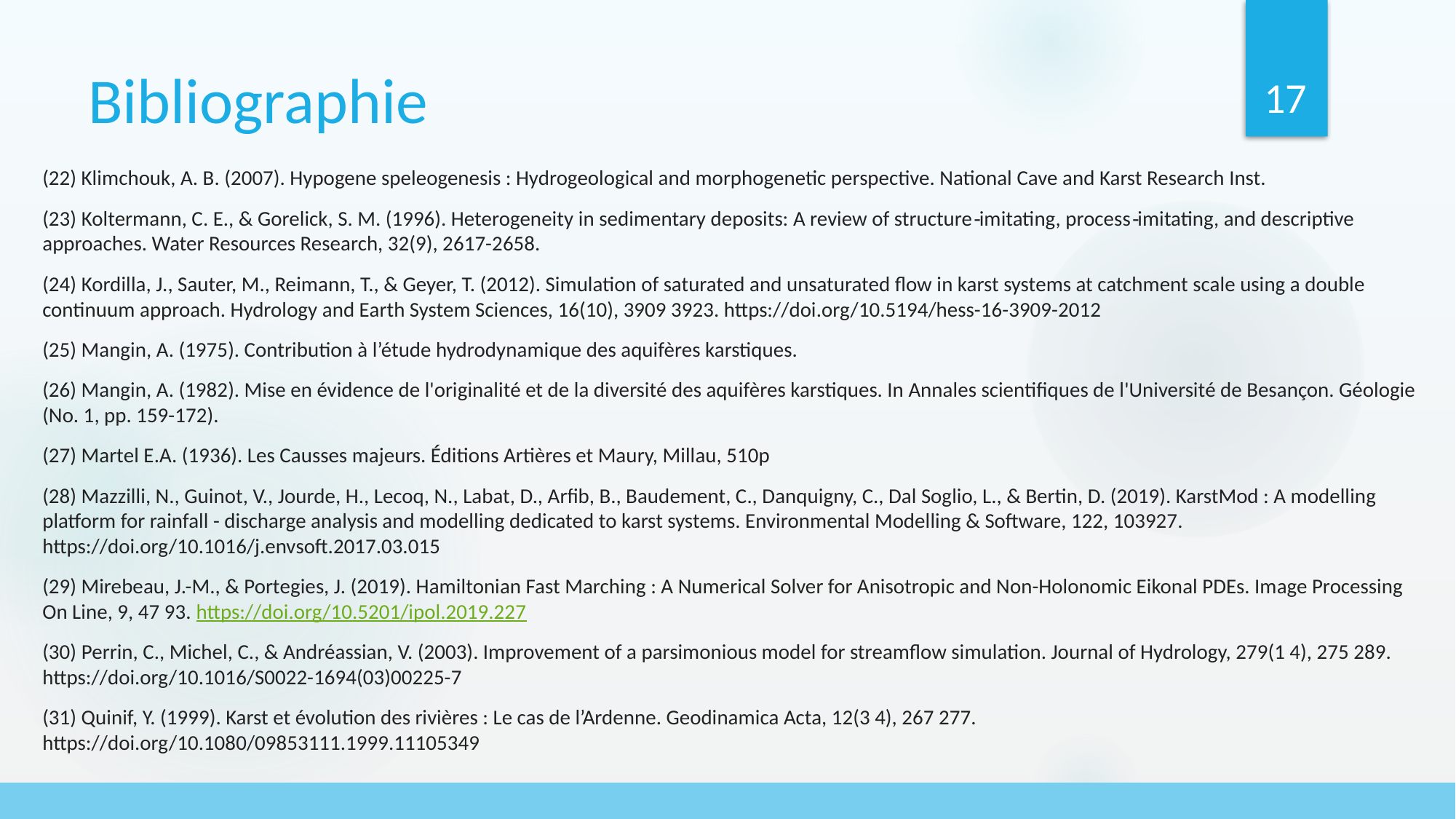

17
# Bibliographie
(22) Klimchouk, A. B. (2007). Hypogene speleogenesis : Hydrogeological and morphogenetic perspective. National Cave and Karst Research Inst.
(23) Koltermann, C. E., & Gorelick, S. M. (1996). Heterogeneity in sedimentary deposits: A review of structure‐imitating, process‐imitating, and descriptive approaches. Water Resources Research, 32(9), 2617-2658.
(24) Kordilla, J., Sauter, M., Reimann, T., & Geyer, T. (2012). Simulation of saturated and unsaturated flow in karst systems at catchment scale using a double continuum approach. Hydrology and Earth System Sciences, 16(10), 3909 3923. https://doi.org/10.5194/hess-16-3909-2012
(25) Mangin, A. (1975). Contribution à l’étude hydrodynamique des aquifères karstiques.
(26) Mangin, A. (1982). Mise en évidence de l'originalité et de la diversité des aquifères karstiques. In Annales scientifiques de l'Université de Besançon. Géologie (No. 1, pp. 159-172).
(27) Martel E.A. (1936). Les Causses majeurs. Éditions Artières et Maury, Millau, 510p
(28) Mazzilli, N., Guinot, V., Jourde, H., Lecoq, N., Labat, D., Arfib, B., Baudement, C., Danquigny, C., Dal Soglio, L., & Bertin, D. (2019). KarstMod : A modelling platform for rainfall - discharge analysis and modelling dedicated to karst systems. Environmental Modelling & Software, 122, 103927. https://doi.org/10.1016/j.envsoft.2017.03.015
(29) Mirebeau, J.-M., & Portegies, J. (2019). Hamiltonian Fast Marching : A Numerical Solver for Anisotropic and Non-Holonomic Eikonal PDEs. Image Processing On Line, 9, 47 93. https://doi.org/10.5201/ipol.2019.227
(30) Perrin, C., Michel, C., & Andréassian, V. (2003). Improvement of a parsimonious model for streamflow simulation. Journal of Hydrology, 279(1 4), 275 289. https://doi.org/10.1016/S0022-1694(03)00225-7
(31) Quinif, Y. (1999). Karst et évolution des rivières : Le cas de l’Ardenne. Geodinamica Acta, 12(3 4), 267 277. https://doi.org/10.1080/09853111.1999.11105349